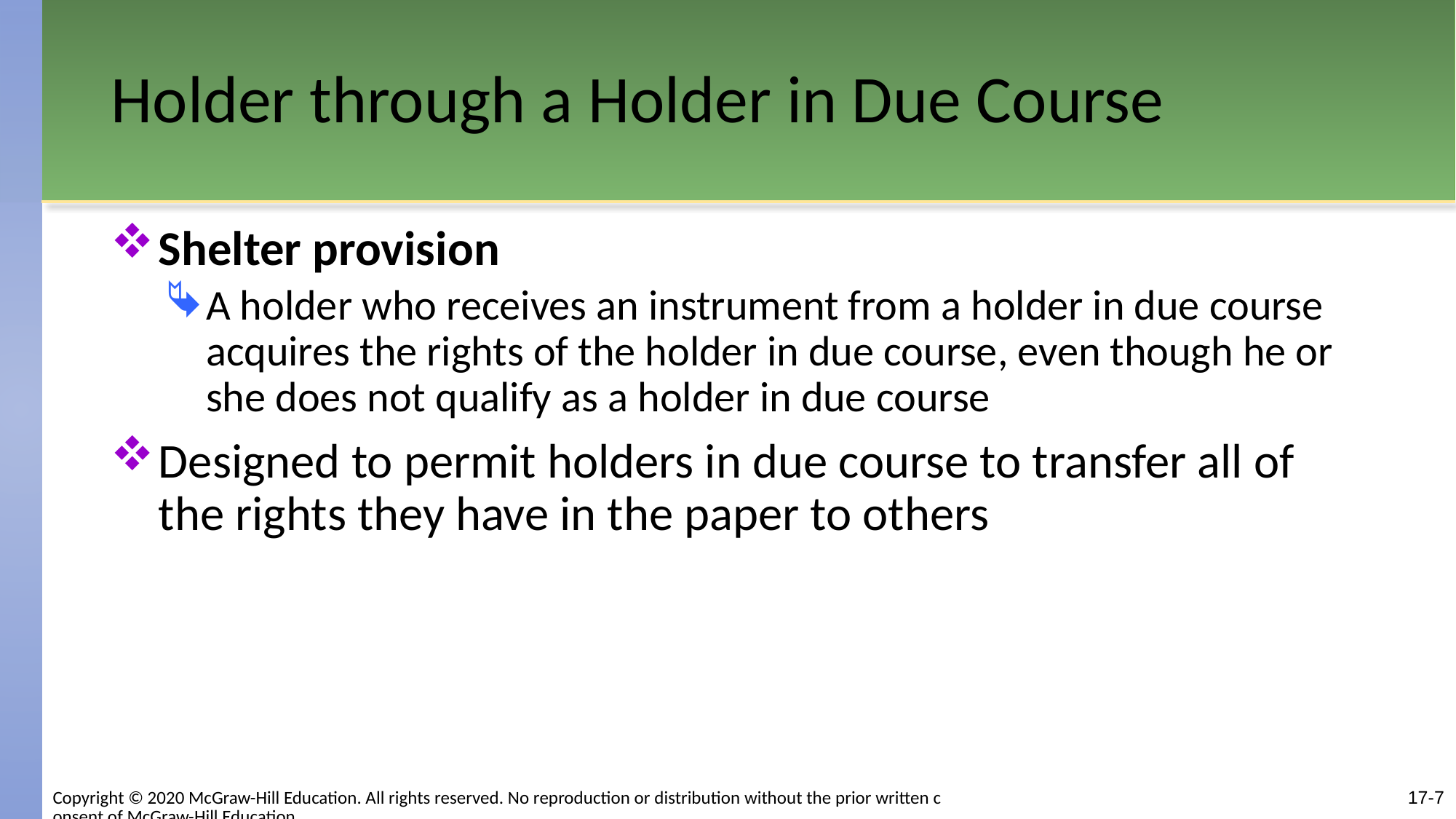

# Holder through a Holder in Due Course
Shelter provision
A holder who receives an instrument from a holder in due course acquires the rights of the holder in due course, even though he or she does not qualify as a holder in due course
Designed to permit holders in due course to transfer all of the rights they have in the paper to others

17-7
Copyright © 2020 McGraw-Hill Education. All rights reserved. No reproduction or distribution without the prior written consent of McGraw-Hill Education.